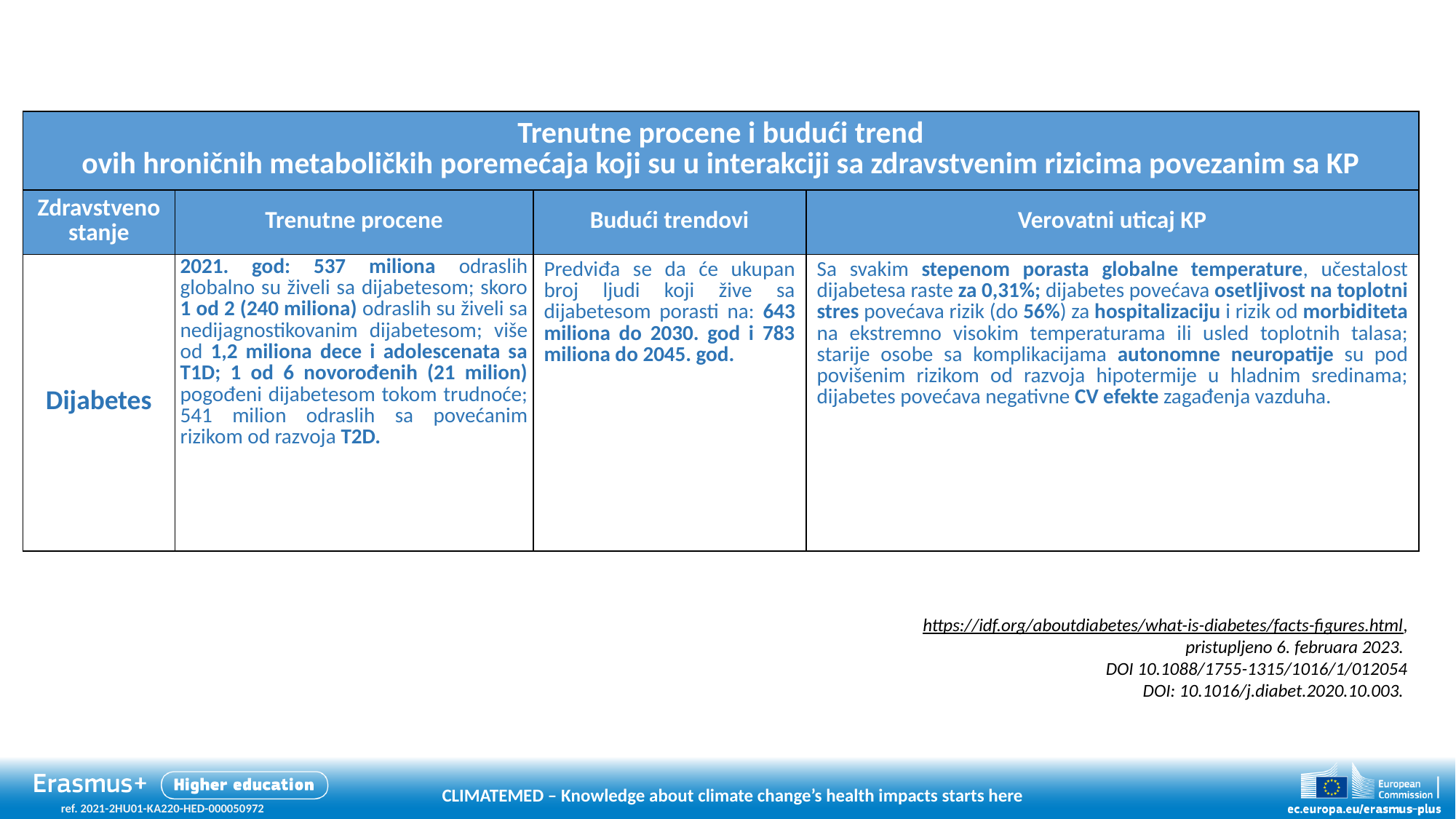

| Trenutne procene i budući trend ovih hroničnih metaboličkih poremećaja koji su u interakciji sa zdravstvenim rizicima povezanim sa KP |  |  |  |
| --- | --- | --- | --- |
| Zdravstveno stanje | Trenutne procene | Budući trendovi | Verovatni uticaj KP |
| Dijabetes | 2021. god: 537 miliona odraslih globalno su živeli sa dijabetesom; skoro 1 od 2 (240 miliona) odraslih su živeli sa nedijagnostikovanim dijabetesom; više od 1,2 miliona dece i adolescenata sa T1D; 1 od 6 novorođenih (21 milion) pogođeni dijabetesom tokom trudnoće; 541 milion odraslih sa povećanim rizikom od razvoja T2D. | Predviđa se da će ukupan broj ljudi koji žive sa dijabetesom porasti na: 643 miliona do 2030. god i 783 miliona do 2045. god. | Sa svakim stepenom porasta globalne temperature, učestalost dijabetesa raste za 0,31%; dijabetes povećava osetljivost na toplotni stres povećava rizik (do 56%) za hospitalizaciju i rizik od morbiditeta na ekstremno visokim temperaturama ili usled toplotnih talasa; starije osobe sa komplikacijama autonomne neuropatije su pod povišenim rizikom od razvoja hipotermije u hladnim sredinama; dijabetes povećava negativne CV efekte zagađenja vazduha. |
https://idf.org/aboutdiabetes/what-is-diabetes/facts-figures.html,
 pristupljeno 6. februara 2023.
DOI 10.1088/1755-1315/1016/1/012054
DOI: 10.1016/j.diabet.2020.10.003.